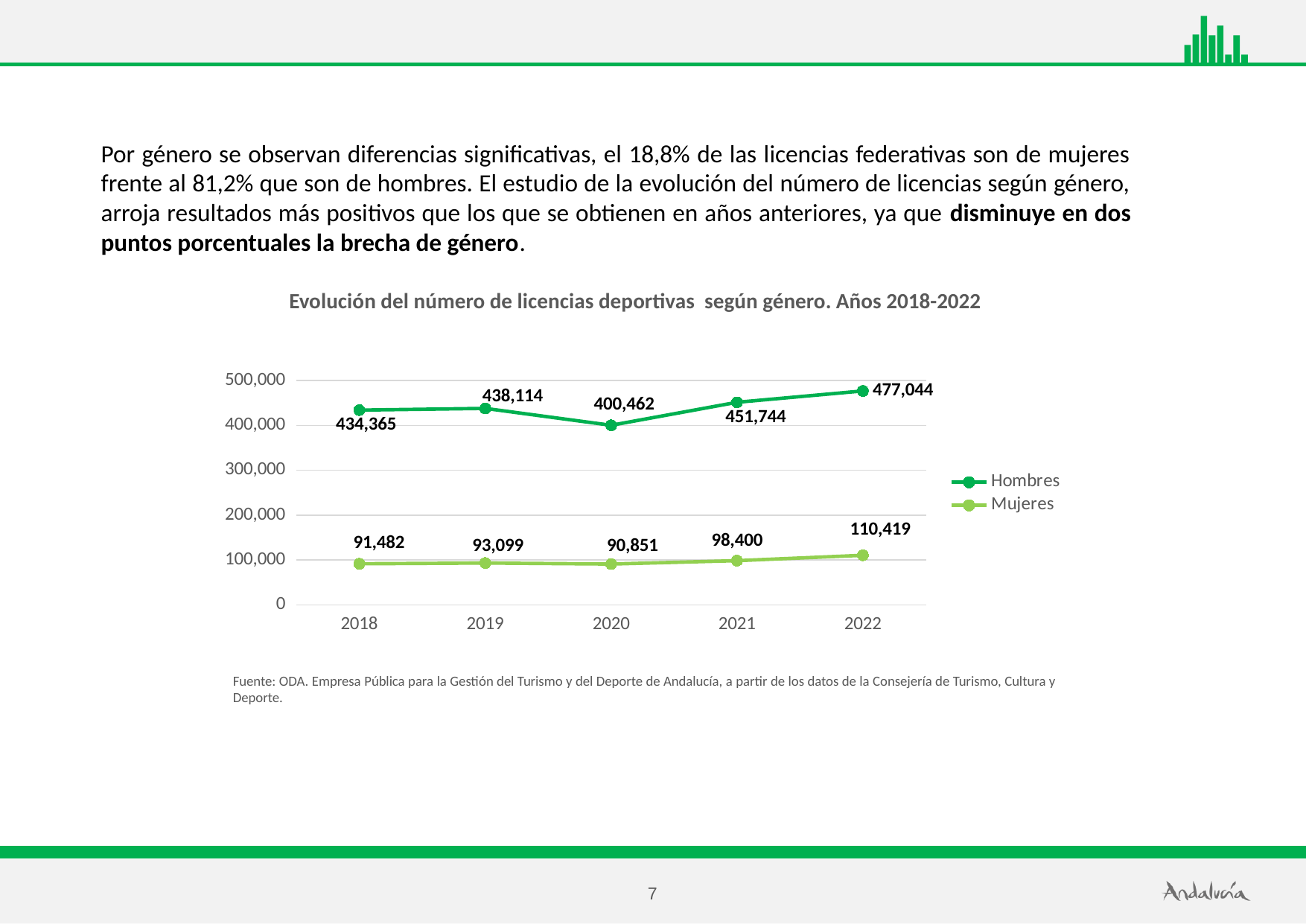

Por género se observan diferencias significativas, el 18,8% de las licencias federativas son de mujeres frente al 81,2% que son de hombres. El estudio de la evolución del número de licencias según género, arroja resultados más positivos que los que se obtienen en años anteriores, ya que disminuye en dos puntos porcentuales la brecha de género.
Evolución del número de licencias deportivas  según género. Años 2018-2022

### Chart

| Category | Hombres | Mujeres |
|---|---|---|
| 2018 | 434365.0 | 91482.0 |
| 2019 | 438114.00000000006 | 93099.0 |
| 2020 | 400462.0 | 90851.0 |
| 2021 | 451744.0 | 98400.0 |
| 2022 | 477044.0 | 110419.0 |
Fuente: ODA. Empresa Pública para la Gestión del Turismo y del Deporte de Andalucía, a partir de los datos de la Consejería de Turismo, Cultura y Deporte.